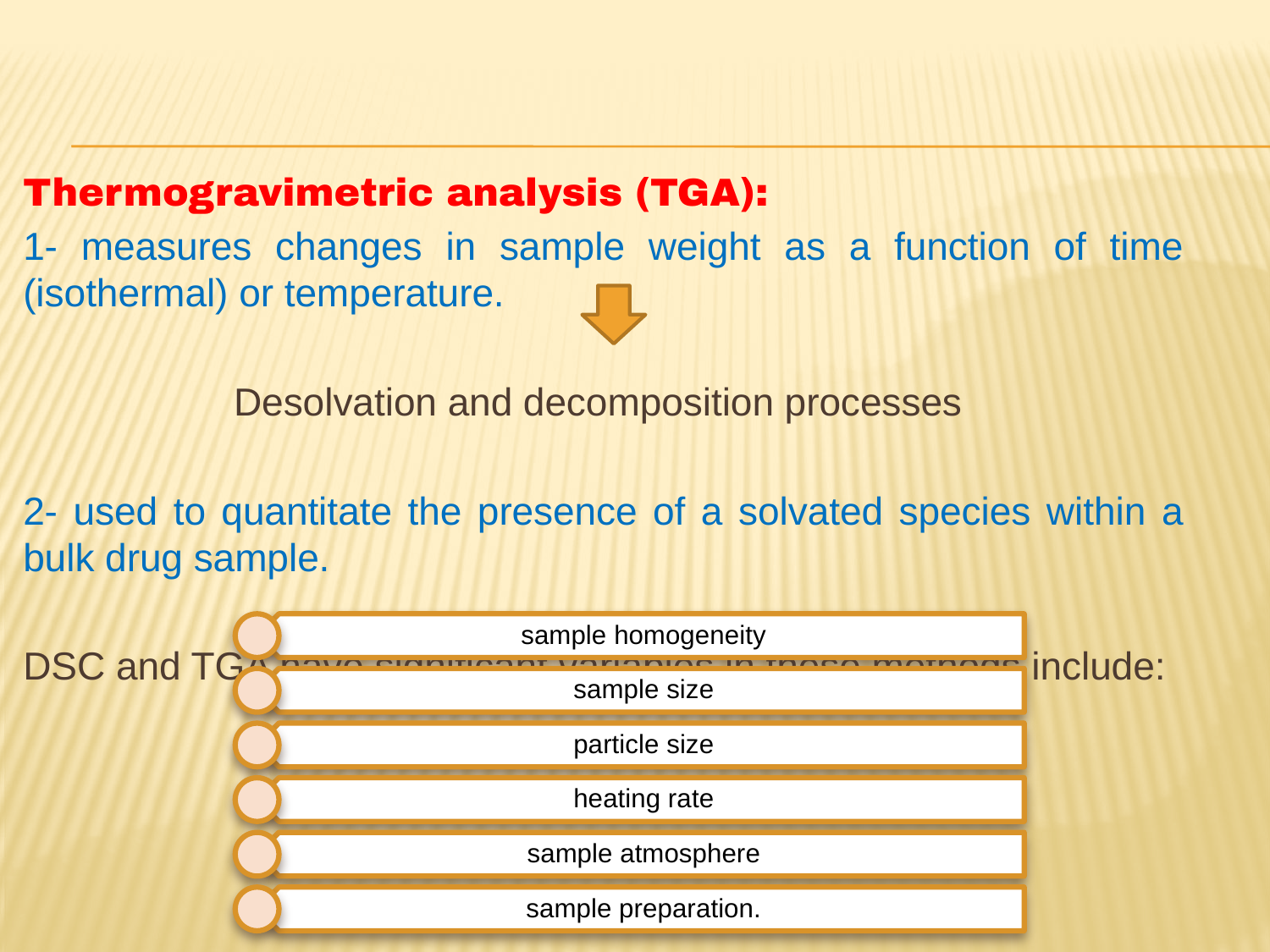

Thermogravimetric analysis (TGA):
1- measures changes in sample weight as a function of time (isothermal) or temperature.

Desolvation and decomposition processes

2- used to quantitate the presence of a solvated species within a bulk drug sample.

DSC and TGA have significant variables in these methods include:

sample homogeneity
sample size
particle size
heating rate
sample atmosphere
sample preparation.